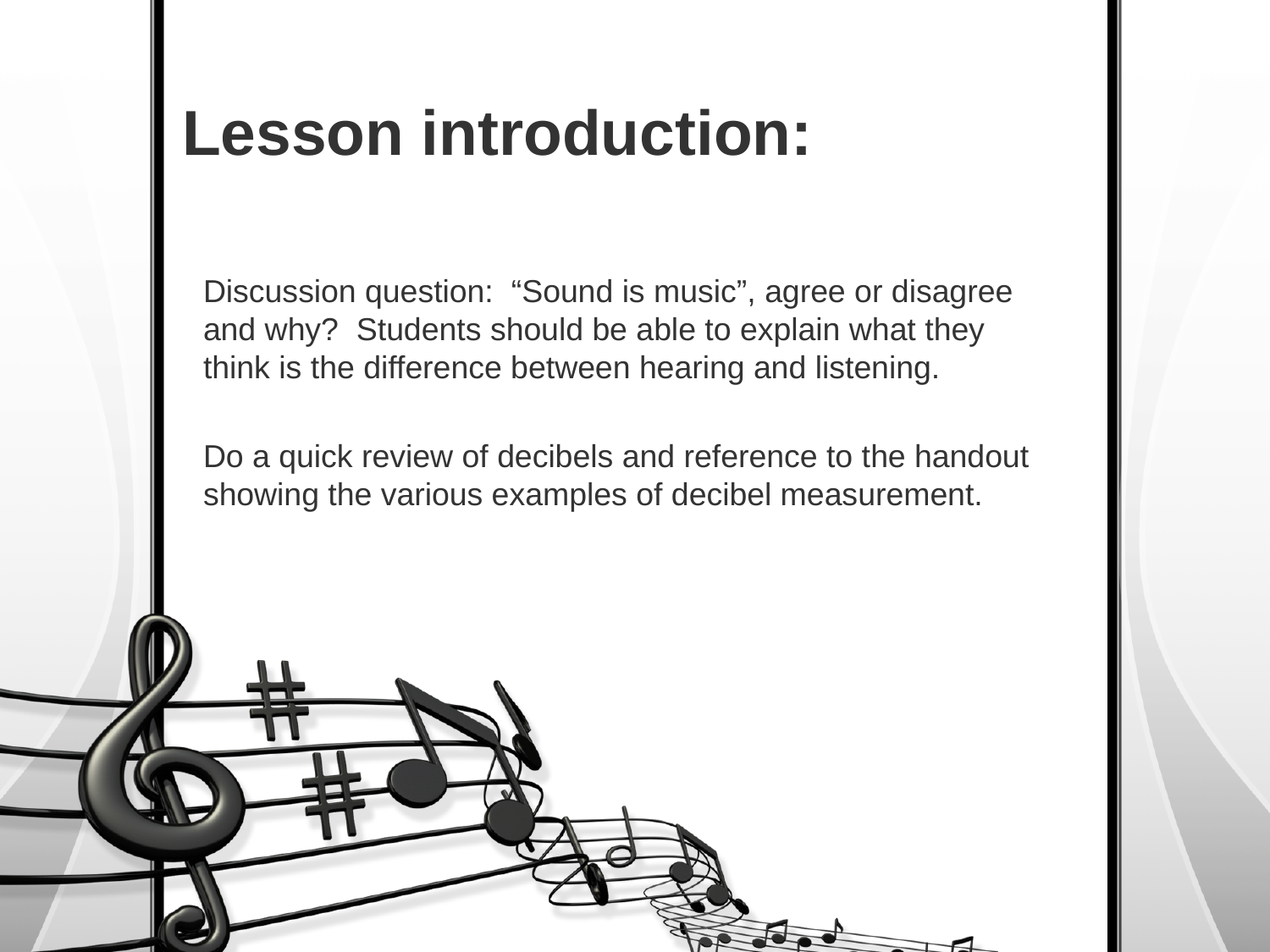

# Lesson introduction:
Discussion question:  “Sound is music”, agree or disagree and why?  Students should be able to explain what they think is the difference between hearing and listening.

Do a quick review of decibels and reference to the handout showing the various examples of decibel measurement.